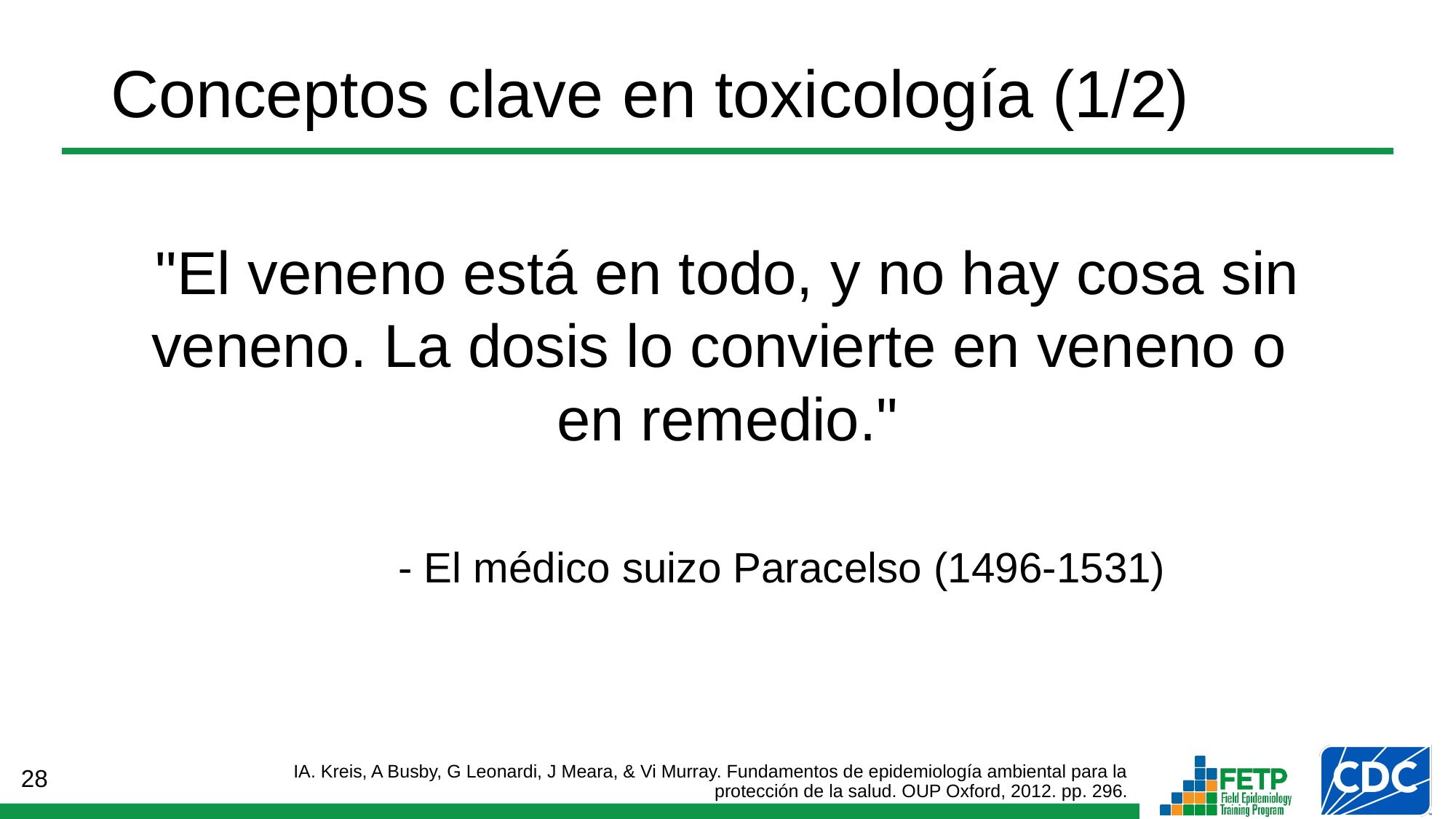

Conceptos clave en toxicología (1/2)
"El veneno está en todo, y no hay cosa sin veneno. La dosis lo convierte en veneno o
en remedio."

	- El médico suizo Paracelso (1496-1531)
IA. Kreis, A Busby, G Leonardi, J Meara, & Vi Murray. Fundamentos de epidemiología ambiental para la protección de la salud. OUP Oxford, 2012. pp. 296.